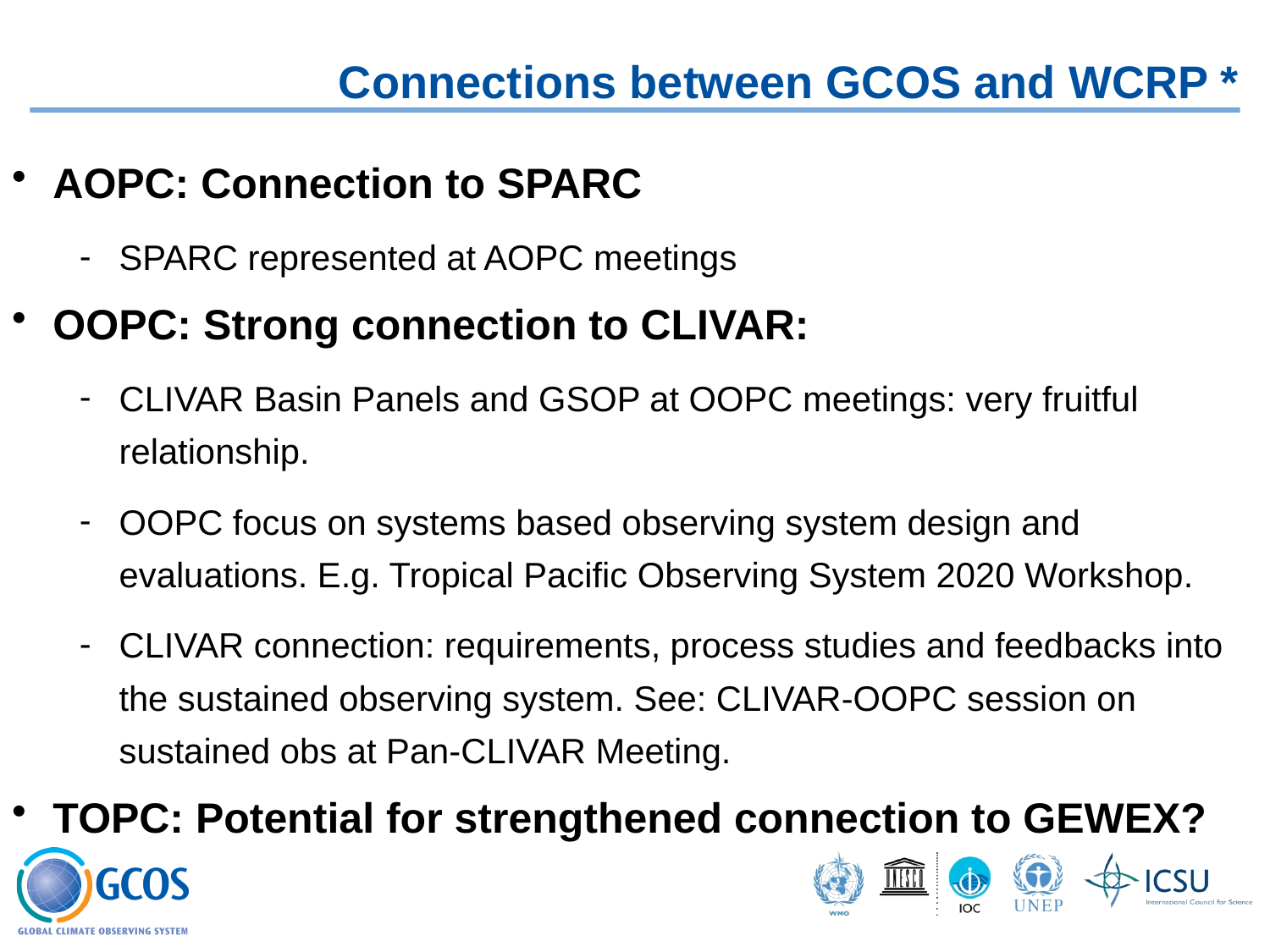

# Connections between GCOS and WCRP *
AOPC: Connection to SPARC
SPARC represented at AOPC meetings
OOPC: Strong connection to CLIVAR:
CLIVAR Basin Panels and GSOP at OOPC meetings: very fruitful relationship.
OOPC focus on systems based observing system design and evaluations. E.g. Tropical Pacific Observing System 2020 Workshop.
CLIVAR connection: requirements, process studies and feedbacks into the sustained observing system. See: CLIVAR-OOPC session on sustained obs at Pan-CLIVAR Meeting.
TOPC: Potential for strengthened connection to GEWEX?